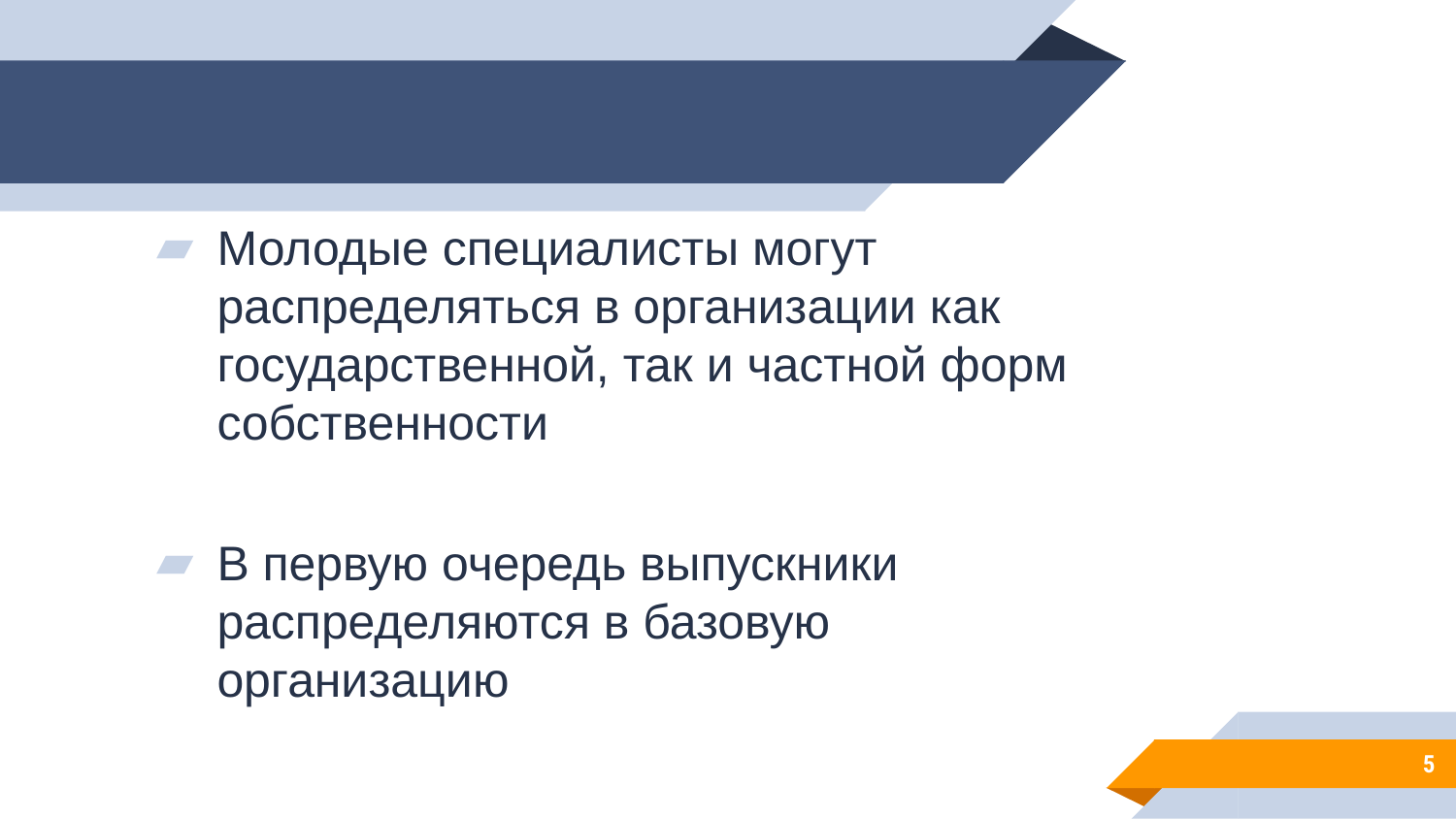

Молодые специалисты могут распределяться в организации как государственной, так и частной форм собственности

В первую очередь выпускники распределяются в базовую организацию
5